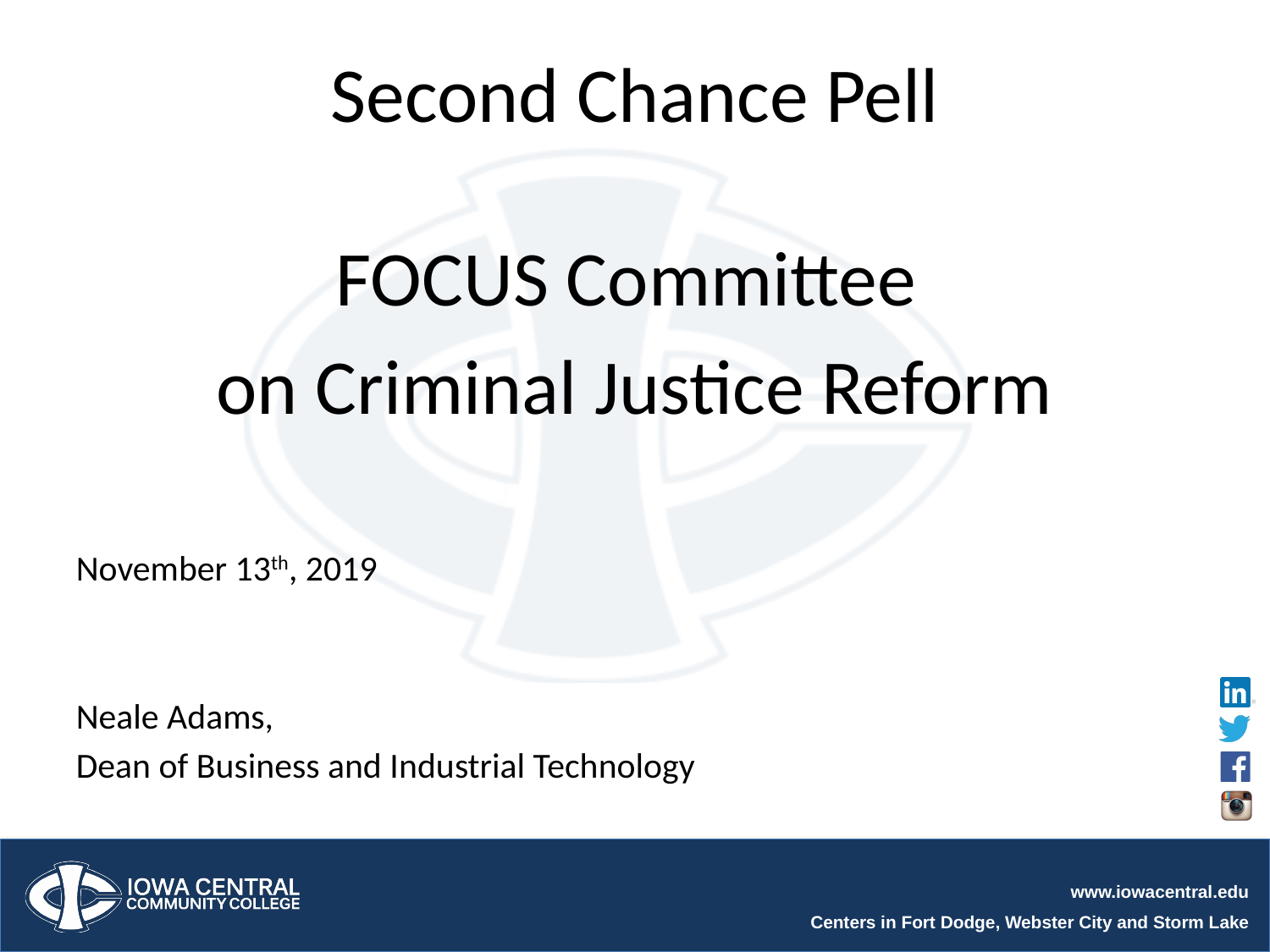

# Second Chance Pell
FOCUS Committee
on Criminal Justice Reform

November 13th, 2019

Neale Adams,
Dean of Business and Industrial Technology